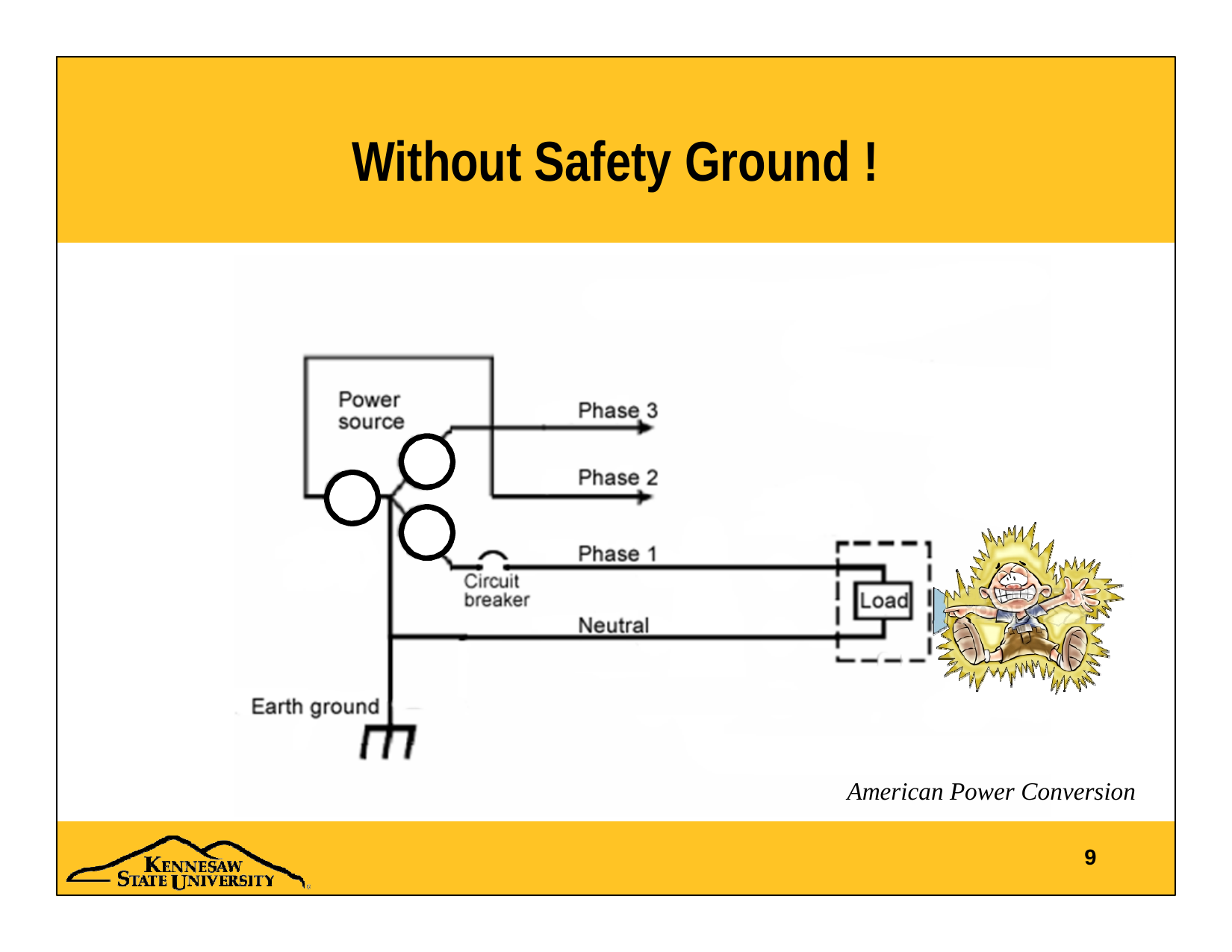

# Without Safety Ground !

American Power Conversion

9